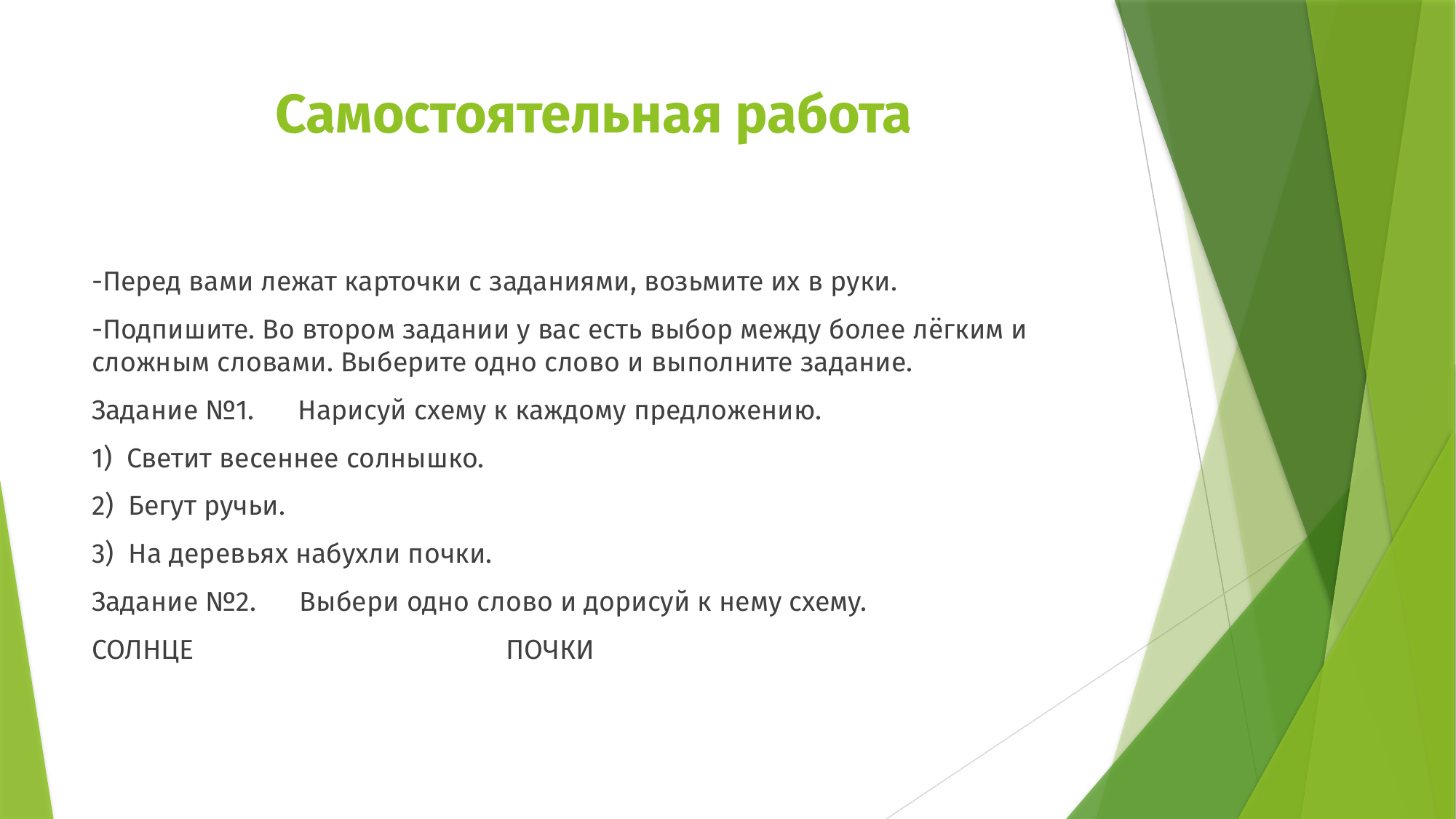

# Самостоятельная работа
-Перед вами лежат карточки с заданиями, возьмите их в руки.
-Подпишите. Во втором задании у вас есть выбор между более лёгким и сложным словами. Выберите одно слово и выполните задание.
Задание №1.      Нарисуй схему к каждому предложению.
1)  Светит весеннее солнышко.
2)  Бегут ручьи.
3)  На деревьях набухли почки.
Задание №2.      Выбери одно слово и дорисуй к нему схему.
СОЛНЦЕ                                           ПОЧКИ